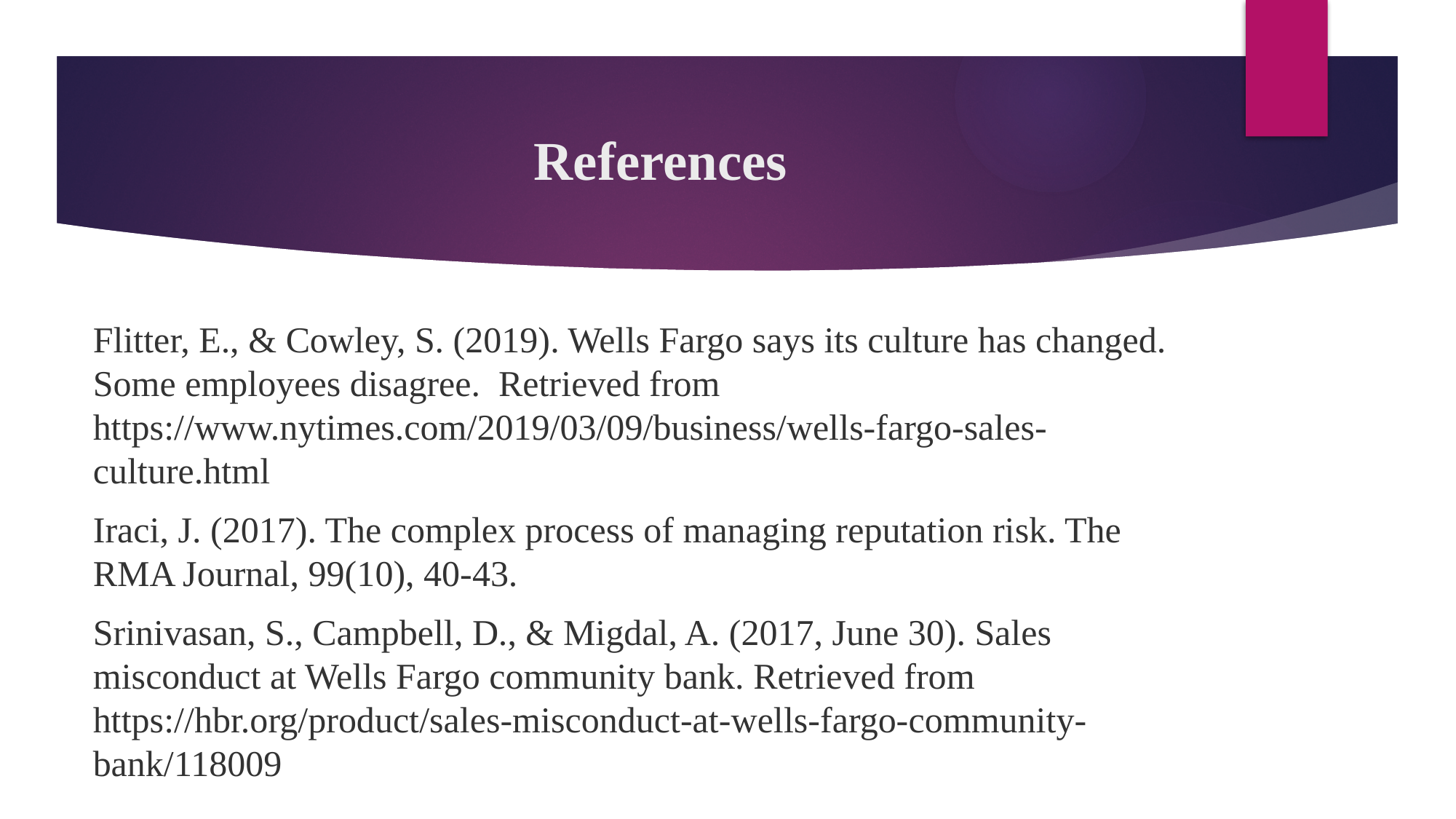

# References
Flitter, E., & Cowley, S. (2019). Wells Fargo says its culture has changed. Some employees disagree.  Retrieved from https://www.nytimes.com/2019/03/09/business/wells-fargo-sales-culture.html
Iraci, J. (2017). The complex process of managing reputation risk. The RMA Journal, 99(10), 40-43.
Srinivasan, S., Campbell, D., & Migdal, A. (2017, June 30). Sales misconduct at Wells Fargo community bank. Retrieved from https://hbr.org/product/sales-misconduct-at-wells-fargo-community-bank/118009